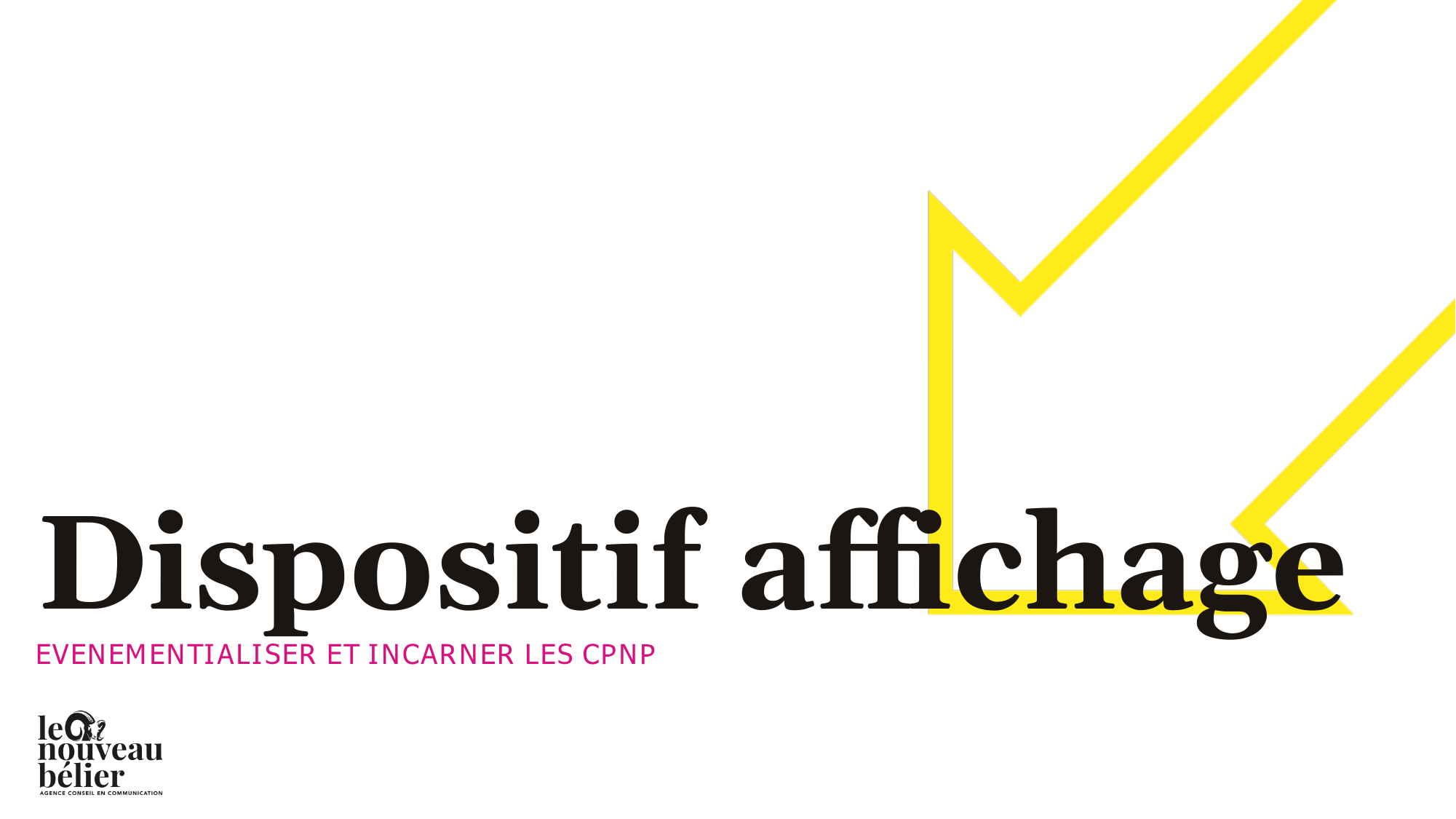

# Dispositif affichage
Evenementialiser et incarner les CPNP